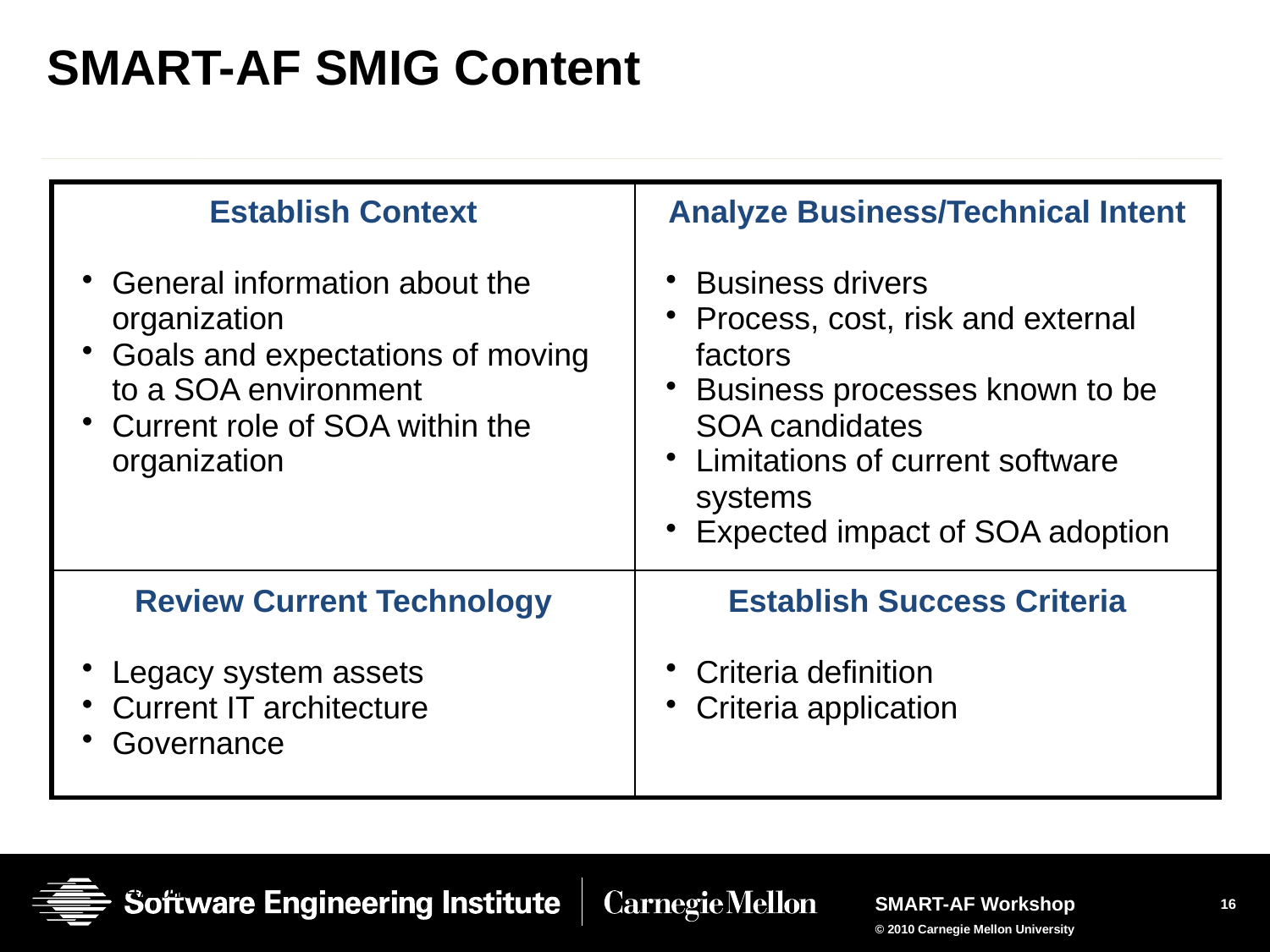

# SMART-AF SMIG Content
| Establish Context General information about the organization Goals and expectations of moving to a SOA environment Current role of SOA within the organization | Analyze Business/Technical Intent Business drivers Process, cost, risk and external factors Business processes known to be SOA candidates Limitations of current software systems Expected impact of SOA adoption |
| --- | --- |
| Review Current Technology Legacy system assets Current IT architecture Governance | Establish Success Criteria Criteria definition Criteria application |
2/4/2013